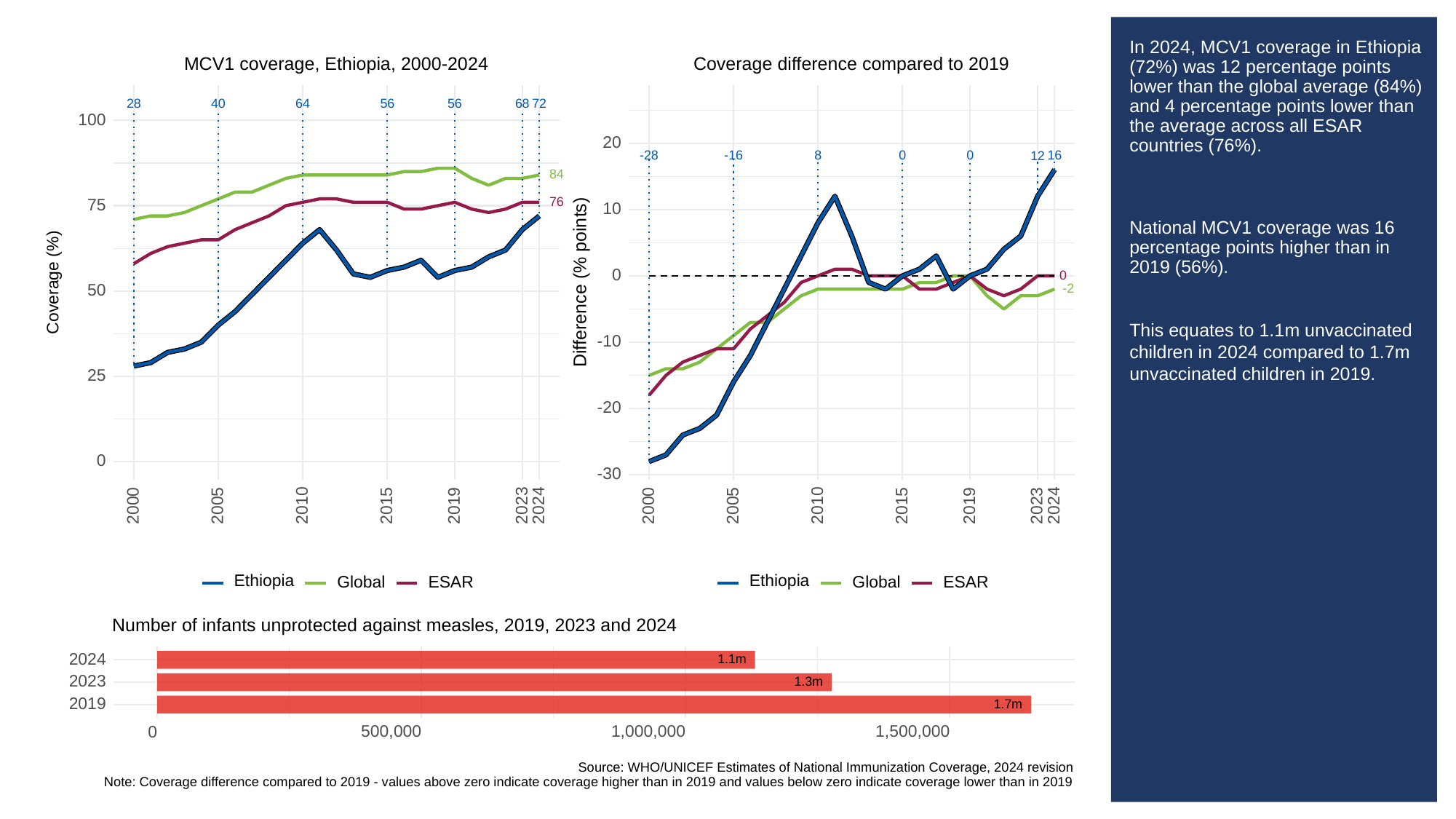

# In 2024, MCV1 coverage in Ethiopia (72%) was 12 percentage points lower than the global average (84%) and 4 percentage points lower than the average across all ESAR countries (76%).

National MCV1 coverage was 16 percentage points higher than in 2019 (56%).

This equates to 1.1m unvaccinated children in 2024 compared to 1.7m unvaccinated children in 2019.

MCV1 coverage, Ethiopia, 2000-2024
Coverage difference compared to 2019

28
40
64
56
56
68
72

100

20

-28
-16
8
0
0
16
12

84

76

75
10

0
0
Difference (% points)
Coverage (%)

-2
50

-10

25

-20

0

-30

2023
2023
2000
2005
2010
2015
2019
2024
2000
2005
2010
2015
2019
2024
Ethiopia
Ethiopia
Global
ESAR
Global
ESAR

Number of infants unprotected against measles, 2019, 2023 and 2024

2024
1.1m

2023
1.3m

2019
1.7m

500,000
1,000,000
1,500,000
0
Source: WHO/UNICEF Estimates of National Immunization Coverage, 2024 revision
Note: Coverage difference compared to 2019 - values above zero indicate coverage higher than in 2019 and values below zero indicate coverage lower than in 2019